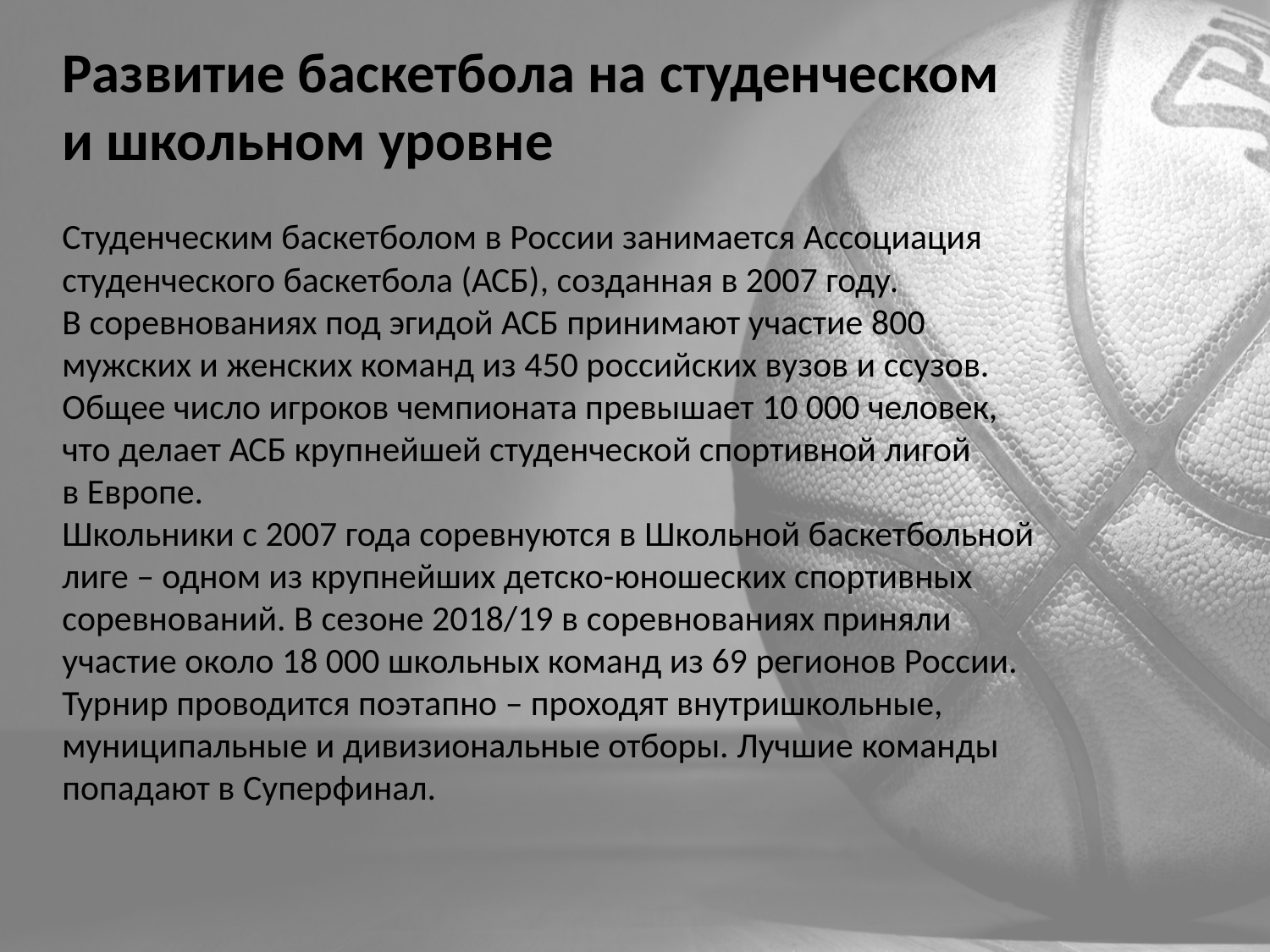

Развитие баскетбола на студенческом и школьном уровне
Студенческим баскетболом в России занимается Ассоциация студенческого баскетбола (АСБ), созданная в 2007 году. В соревнованиях под эгидой АСБ принимают участие 800 мужских и женских команд из 450 российских вузов и ссузов. Общее число игроков чемпионата превышает 10 000 человек, что делает АСБ крупнейшей студенческой спортивной лигой в Европе.
Школьники с 2007 года соревнуются в Школьной баскетбольной лиге – одном из крупнейших детско-юношеских спортивных соревнований. В сезоне 2018/19 в соревнованиях приняли участие около 18 000 школьных команд из 69 регионов России. Турнир проводится поэтапно – проходят внутришкольные, муниципальные и дивизиональные отборы. Лучшие команды попадают в Суперфинал.